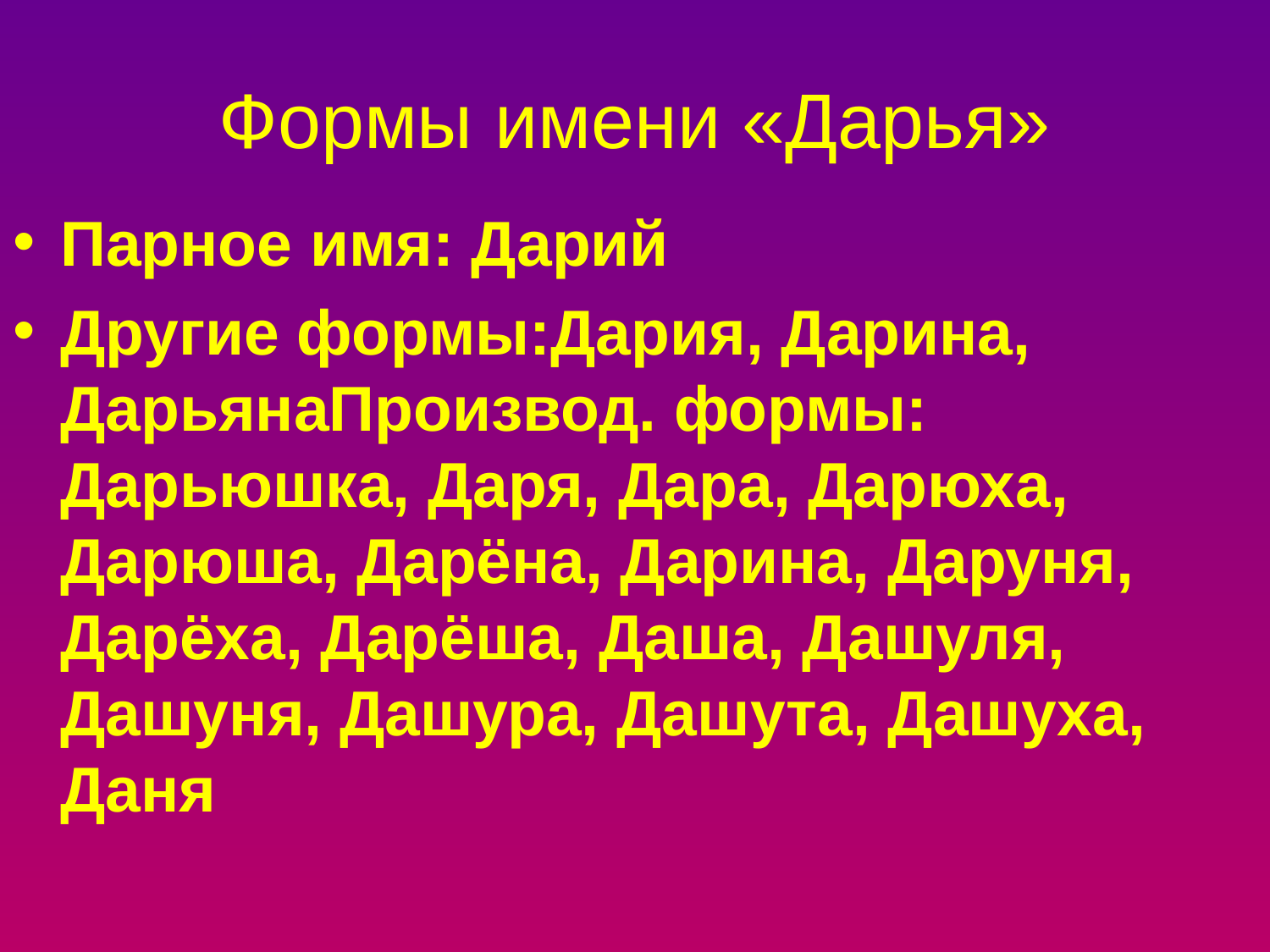

# Формы имени «Дарья»
Парное имя: Дарий
Другие формы:Дария, Дарина, ДарьянаПроизвод. формы: Дарьюшка, Даря, Дара, Дарюха, Дарюша, Дарёна, Дарина, Даруня, Дарёха, Дарёша, Даша, Дашуля, Дашуня, Дашура, Дашута, Дашуха, Даня